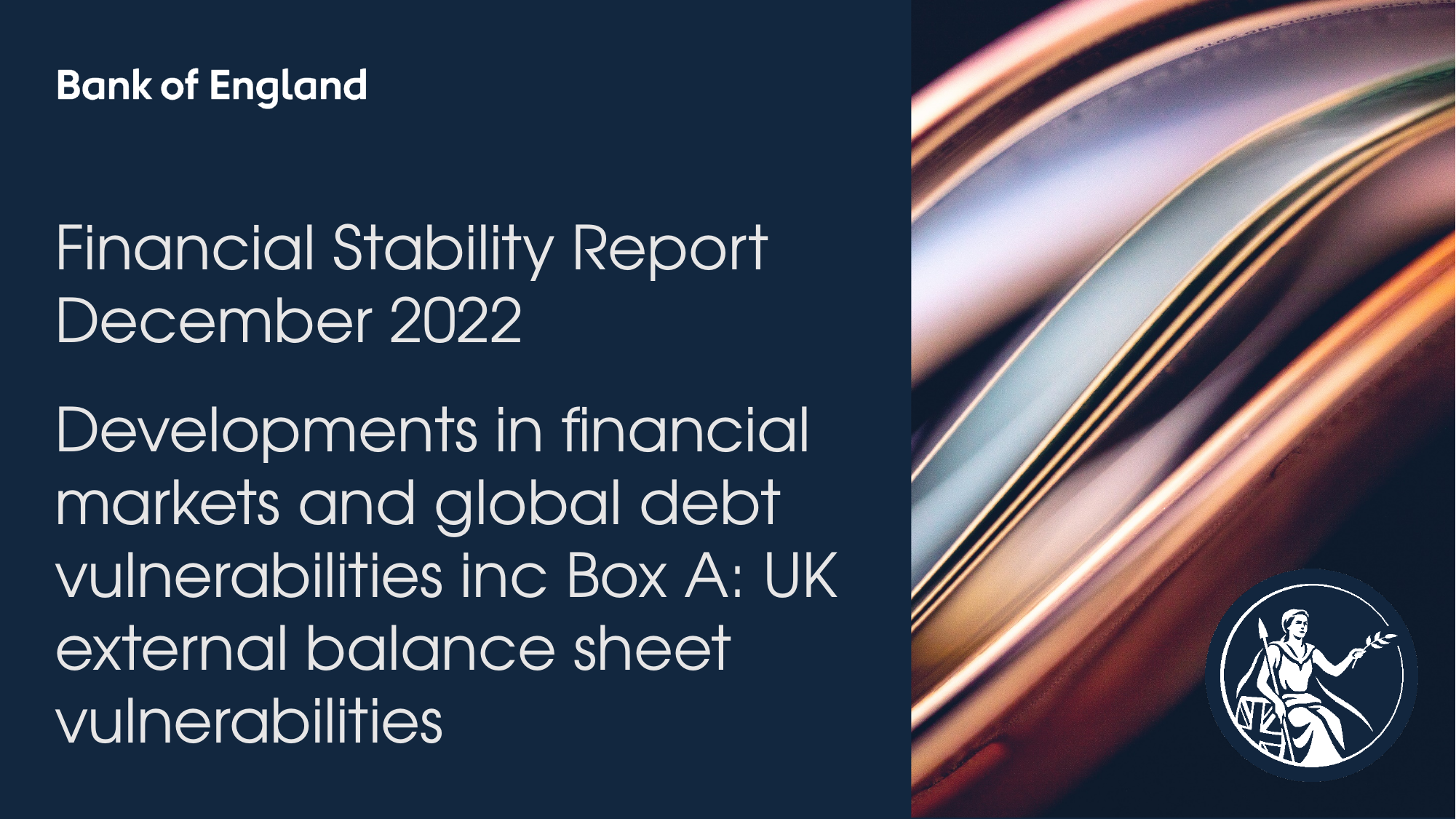

Financial Stability Report
December 2022
Developments in financial markets and global debt vulnerabilities inc Box A: UK external balance sheet vulnerabilities